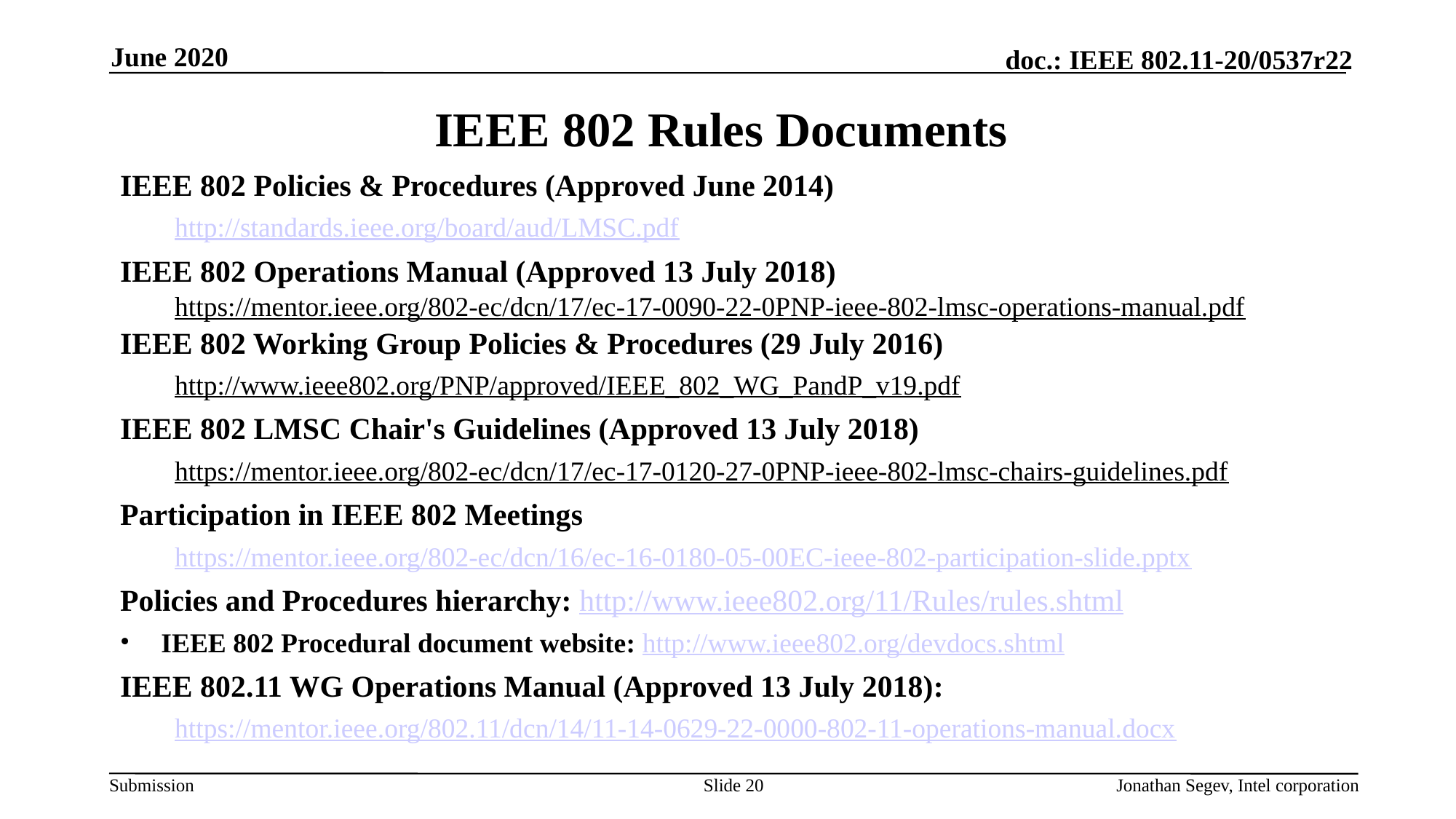

June 2020
# IEEE 802 Rules Documents
IEEE 802 Policies & Procedures (Approved June 2014)
http://standards.ieee.org/board/aud/LMSC.pdf
IEEE 802 Operations Manual (Approved 13 July 2018)
https://mentor.ieee.org/802-ec/dcn/17/ec-17-0090-22-0PNP-ieee-802-lmsc-operations-manual.pdf
IEEE 802 Working Group Policies & Procedures (29 July 2016)
http://www.ieee802.org/PNP/approved/IEEE_802_WG_PandP_v19.pdf
IEEE 802 LMSC Chair's Guidelines (Approved 13 July 2018)
https://mentor.ieee.org/802-ec/dcn/17/ec-17-0120-27-0PNP-ieee-802-lmsc-chairs-guidelines.pdf
Participation in IEEE 802 Meetings
https://mentor.ieee.org/802-ec/dcn/16/ec-16-0180-05-00EC-ieee-802-participation-slide.pptx
Policies and Procedures hierarchy: http://www.ieee802.org/11/Rules/rules.shtml
IEEE 802 Procedural document website: http://www.ieee802.org/devdocs.shtml
IEEE 802.11 WG Operations Manual (Approved 13 July 2018):
https://mentor.ieee.org/802.11/dcn/14/11-14-0629-22-0000-802-11-operations-manual.docx

Slide 20
Jonathan Segev, Intel corporation